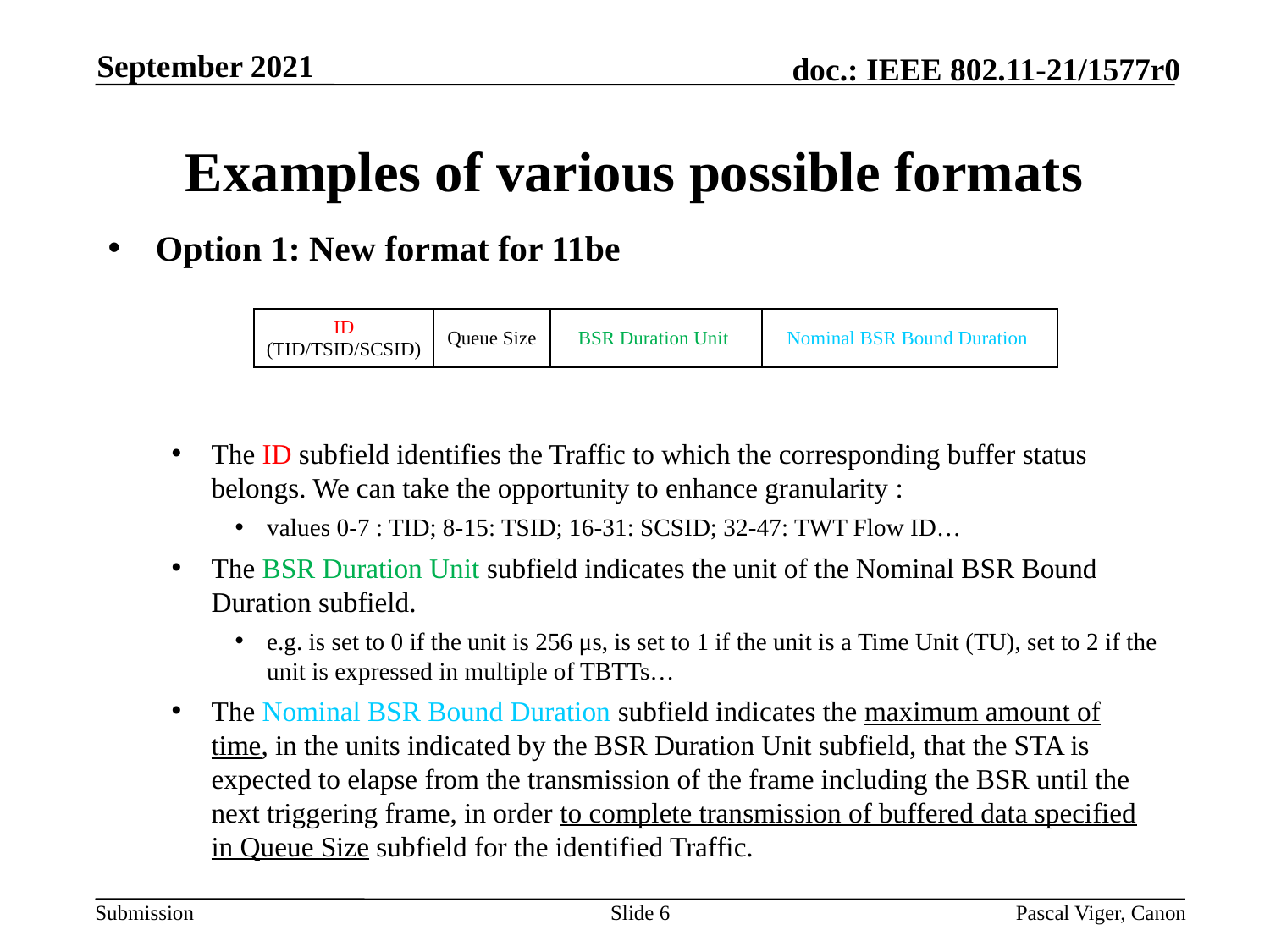

September 2021
# Examples of various possible formats
Option 1: New format for 11be

The ID subfield identifies the Traffic to which the corresponding buffer status belongs. We can take the opportunity to enhance granularity :
values 0-7 : TID; 8-15: TSID; 16-31: SCSID; 32-47: TWT Flow ID…
The BSR Duration Unit subfield indicates the unit of the Nominal BSR Bound Duration subfield.
e.g. is set to 0 if the unit is 256 μs, is set to 1 if the unit is a Time Unit (TU), set to 2 if the unit is expressed in multiple of TBTTs…
The Nominal BSR Bound Duration subfield indicates the maximum amount of time, in the units indicated by the BSR Duration Unit subfield, that the STA is expected to elapse from the transmission of the frame including the BSR until the next triggering frame, in order to complete transmission of buffered data specified in Queue Size subfield for the identified Traffic.

| ID (TID/TSID/SCSID) | Queue Size | BSR Duration Unit | Nominal BSR Bound Duration |
| --- | --- | --- | --- |
Slide 6
Pascal Viger, Canon